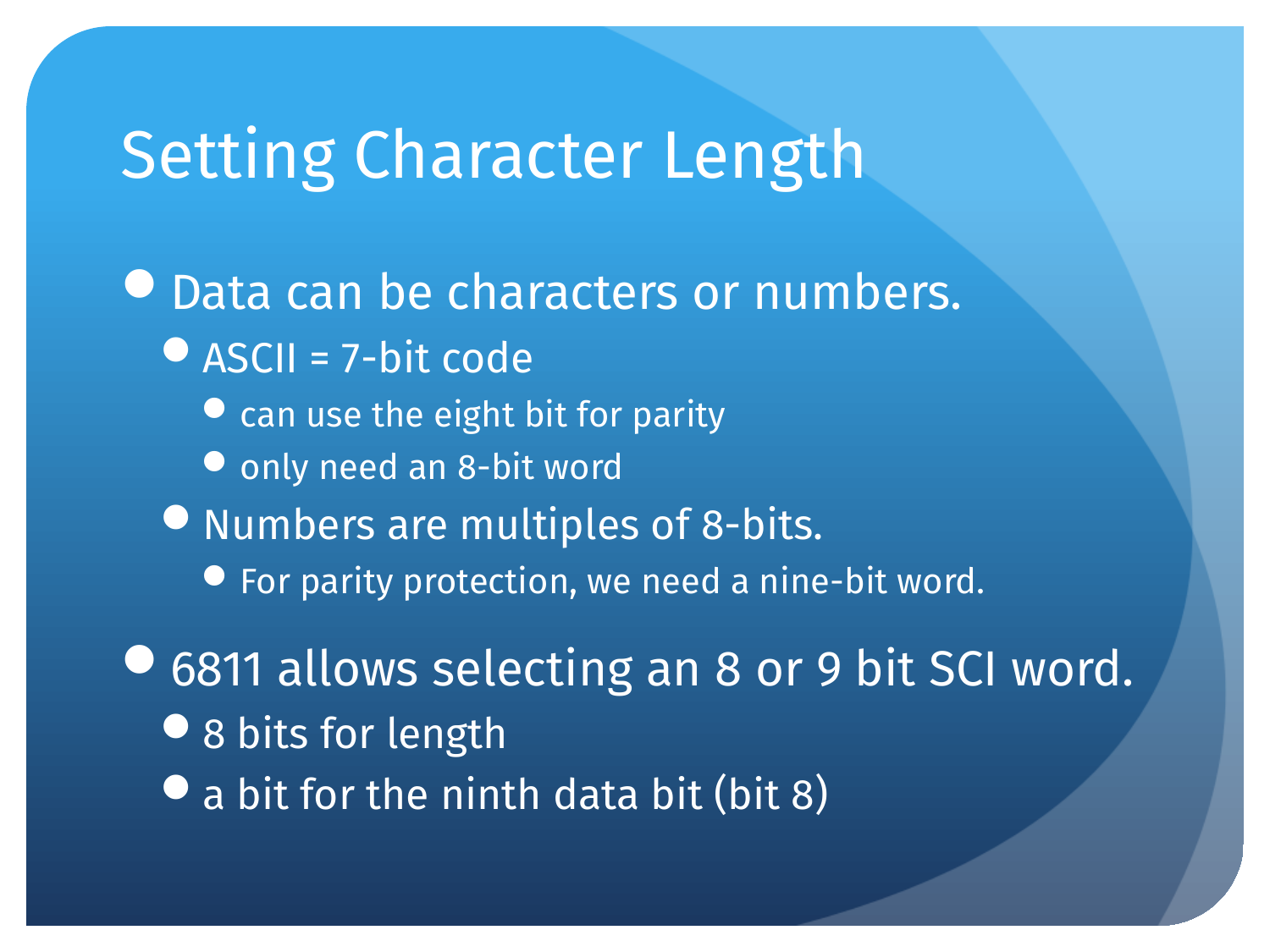

# Setting Character Length
Data can be characters or numbers.
ASCII = 7-bit code
can use the eight bit for parity
only need an 8-bit word
Numbers are multiples of 8-bits.
For parity protection, we need a nine-bit word.
6811 allows selecting an 8 or 9 bit SCI word.
8 bits for length
a bit for the ninth data bit (bit 8)